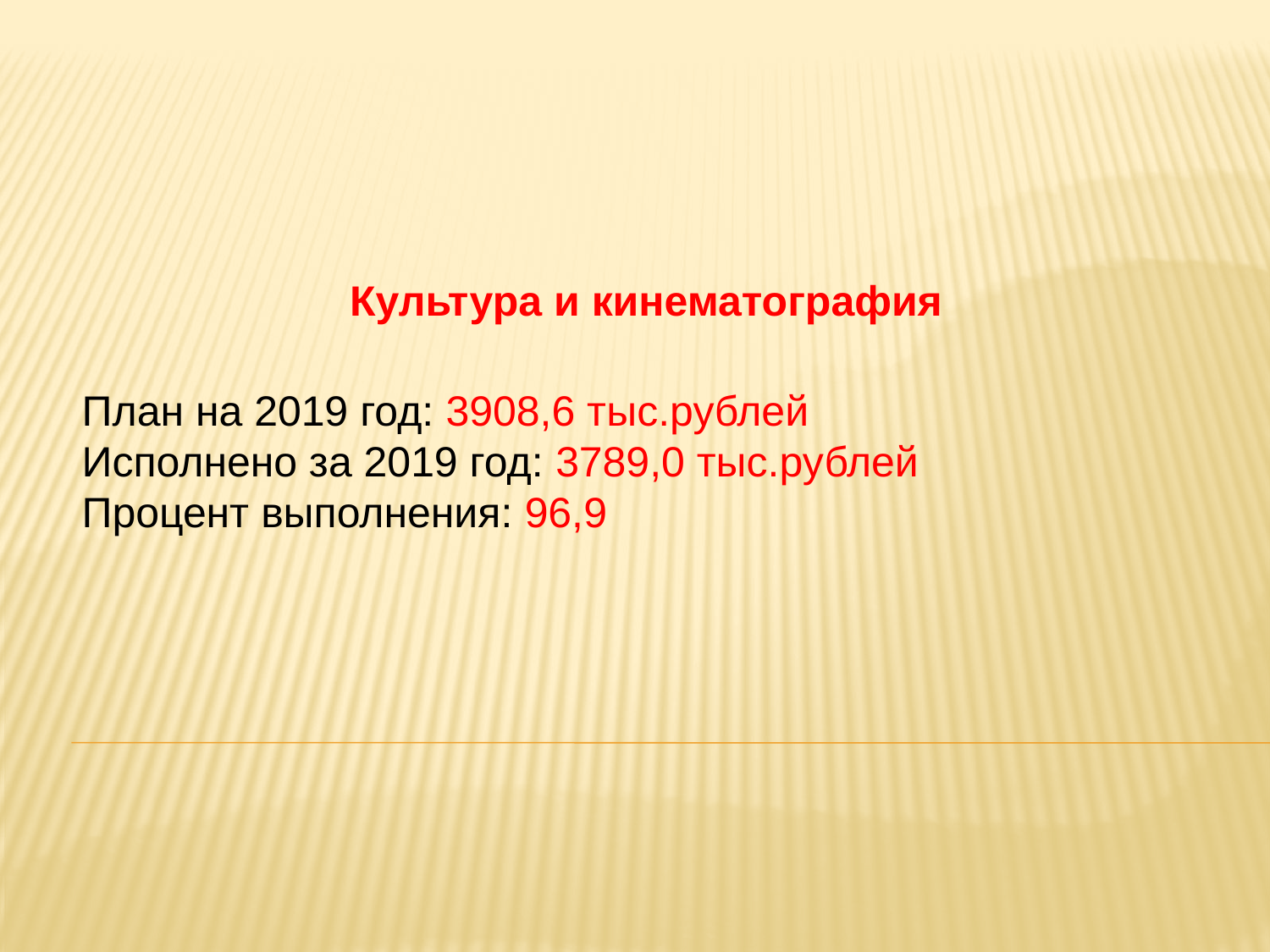

Культура и кинематография

План на 2019 год: 3908,6 тыс.рублей
Исполнено за 2019 год: 3789,0 тыс.рублей
Процент выполнения: 96,9